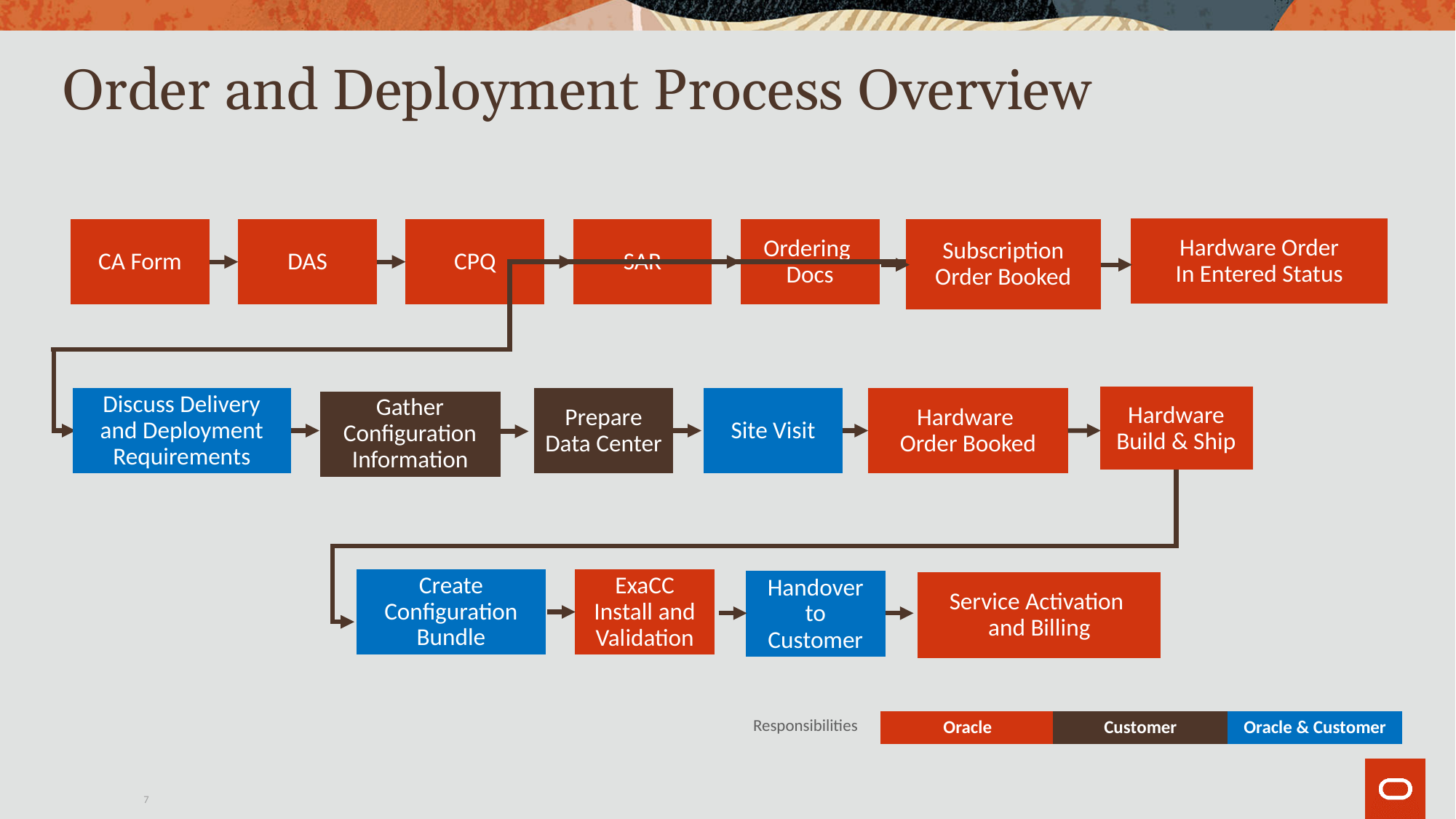

7
# Order and Deployment Process Overview
Hardware Order
In Entered Status
Subscription Order Booked
CA Form
DAS
CPQ
SAR
Ordering
Docs
Hardware Build & Ship
Discuss Delivery and Deployment Requirements
Site Visit
Hardware
Order Booked
Prepare Data Center
Gather Configuration Information
Create Configuration Bundle
ExaCC Install and Validation
Handover to
Customer
Service Activation
and Billing
Oracle
Customer
Oracle & Customer
Responsibilities